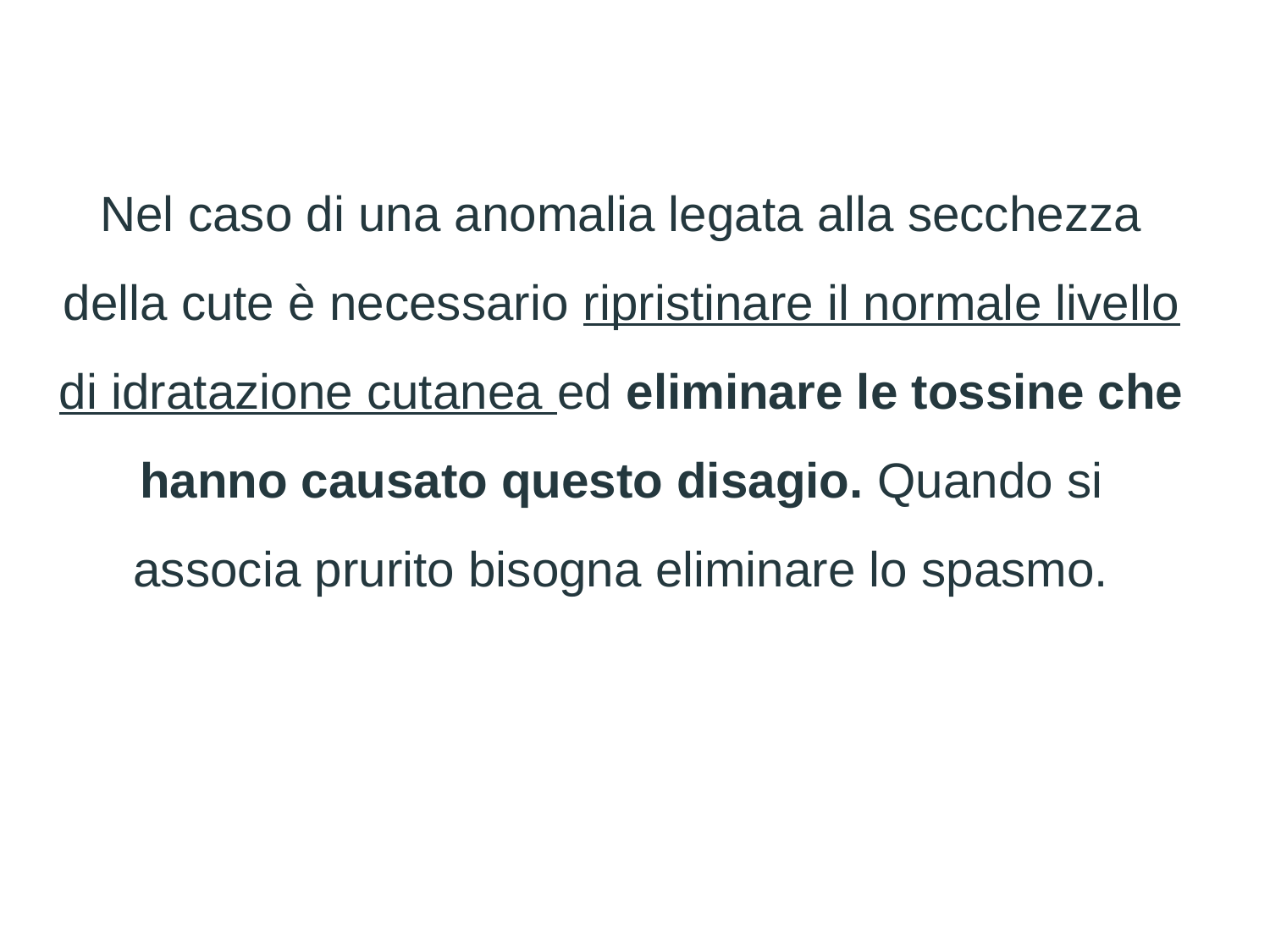

Nel caso di una anomalia legata alla secchezza della cute è necessario ripristinare il normale livello di idratazione cutanea ed eliminare le tossine che hanno causato questo disagio. Quando si associa prurito bisogna eliminare lo spasmo.